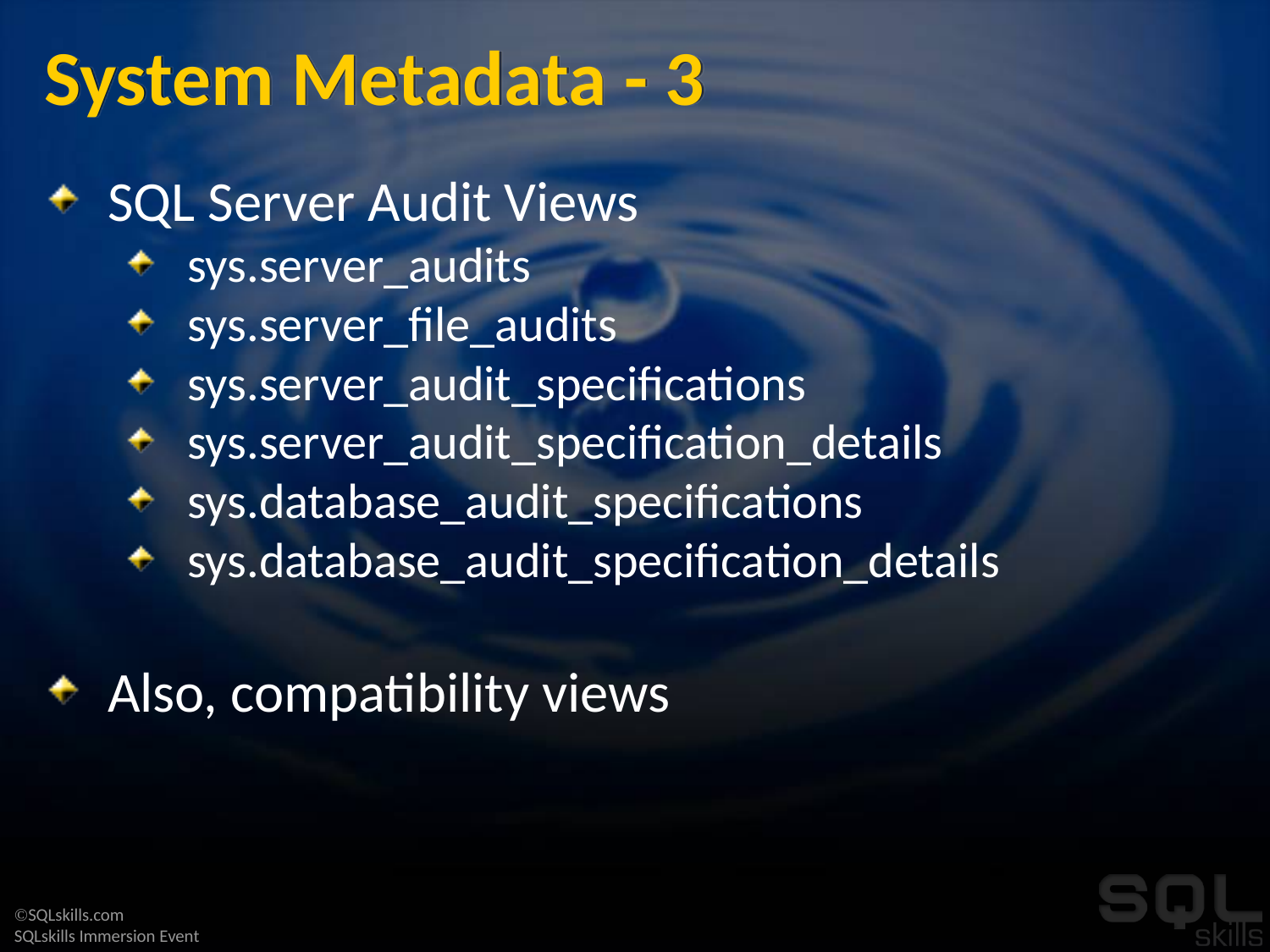

# System Metadata - 3
SQL Server Audit Views
sys.server_audits
sys.server_file_audits
sys.server_audit_specifications
sys.server_audit_specification_details
sys.database_audit_specifications
sys.database_audit_specification_details

Also, compatibility views